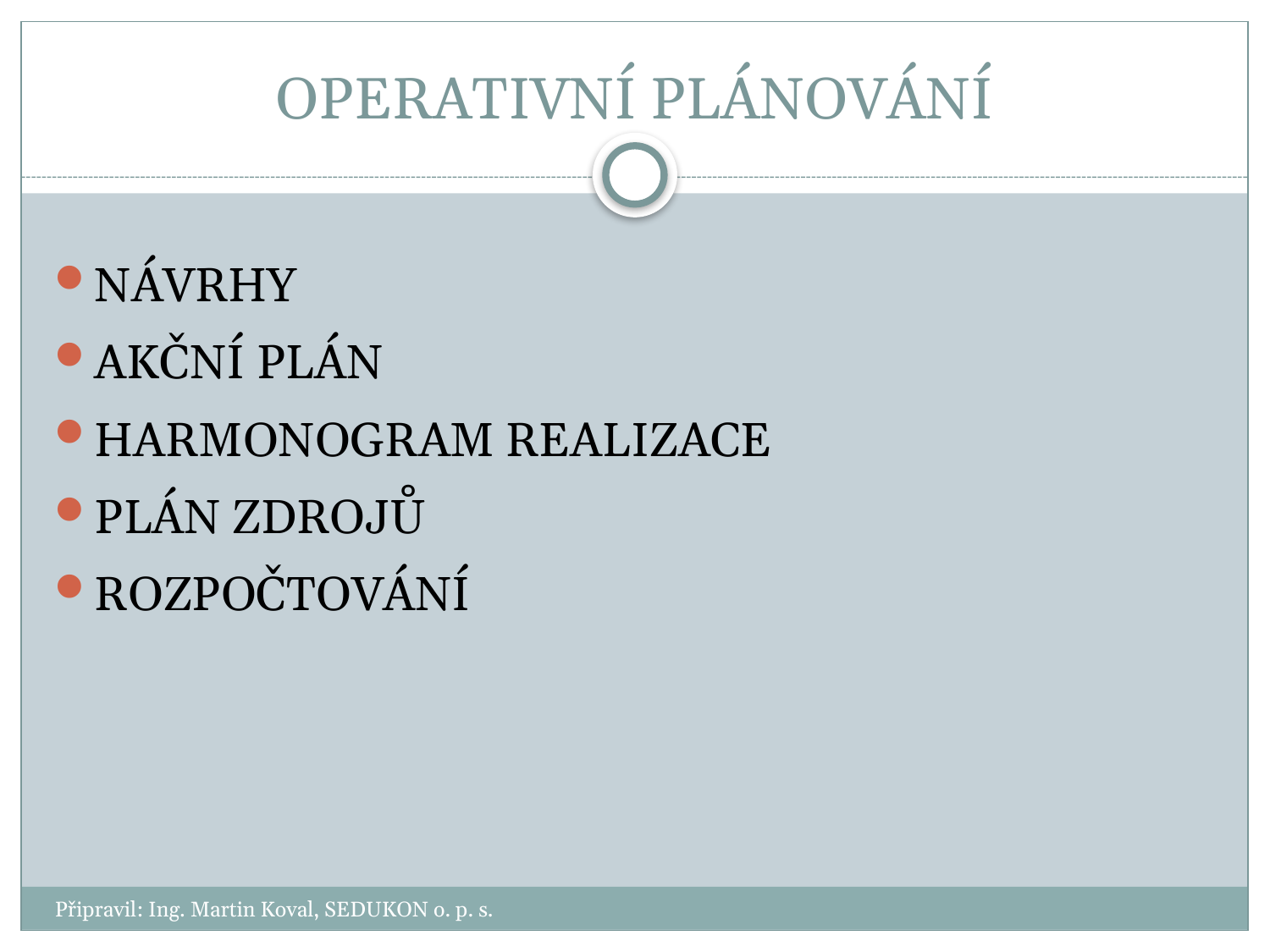

# OPERATIVNÍ PLÁNOVÁNÍ
NÁVRHY
AKČNÍ PLÁN
HARMONOGRAM REALIZACE
PLÁN ZDROJŮ
ROZPOČTOVÁNÍ
Připravil: Ing. Martin Koval, SEDUKON o. p. s.